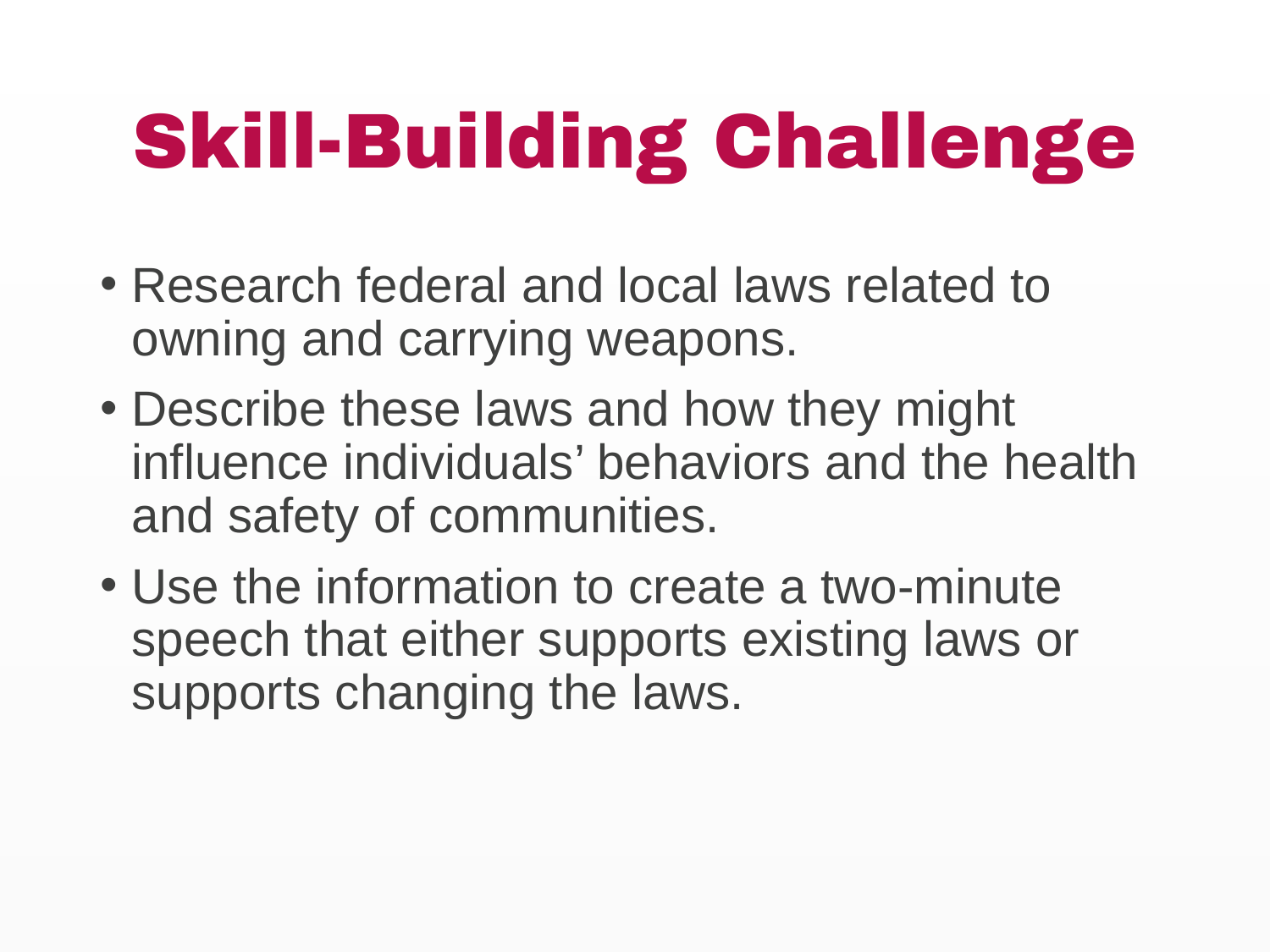

# Skill-Building Challenge
Research federal and local laws related to owning and carrying weapons.
Describe these laws and how they might influence individuals’ behaviors and the health and safety of communities.
Use the information to create a two-minute speech that either supports existing laws or supports changing the laws.